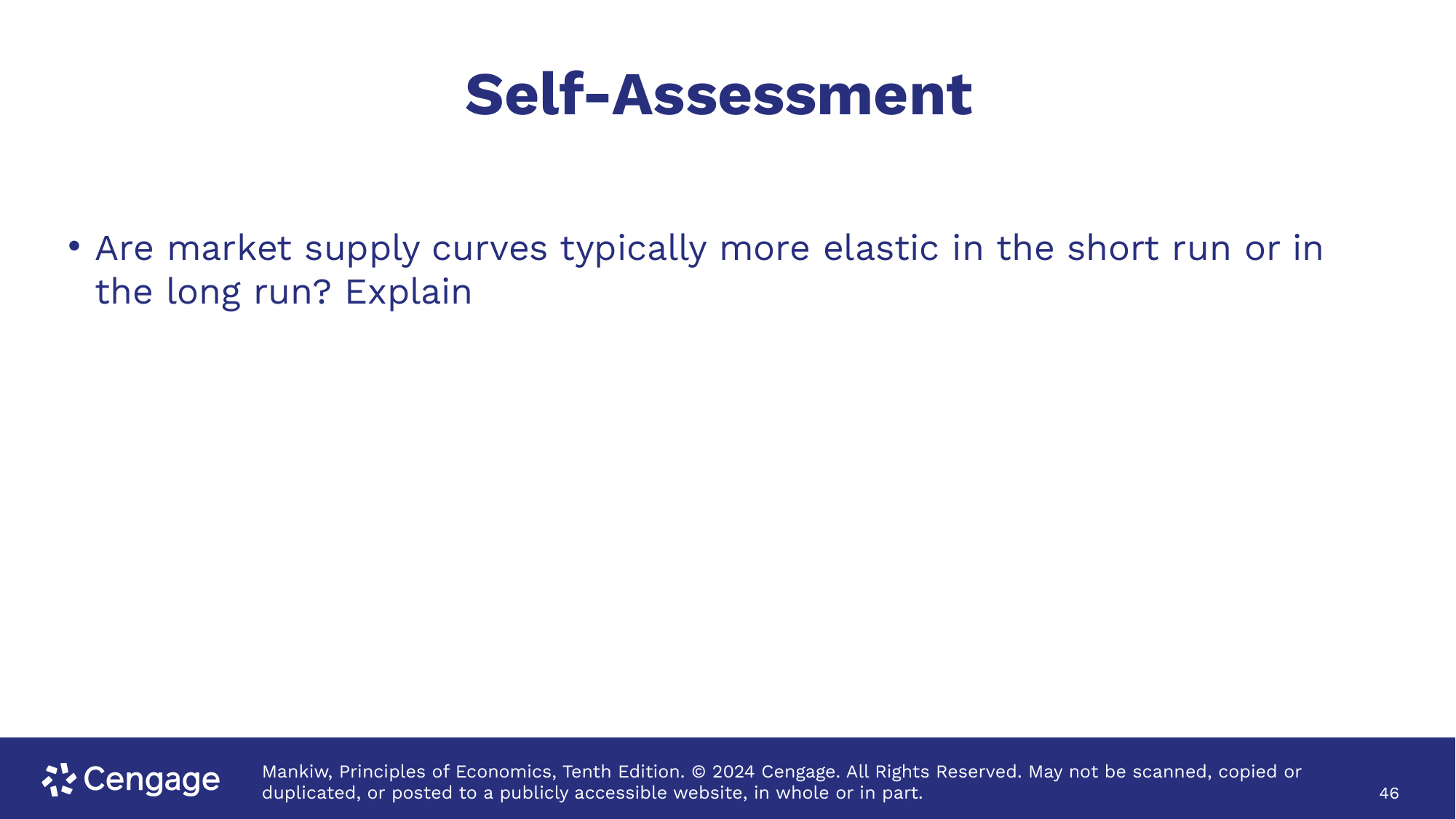

# Self-Assessment
Are market supply curves typically more elastic in the short run or in the long run? Explain